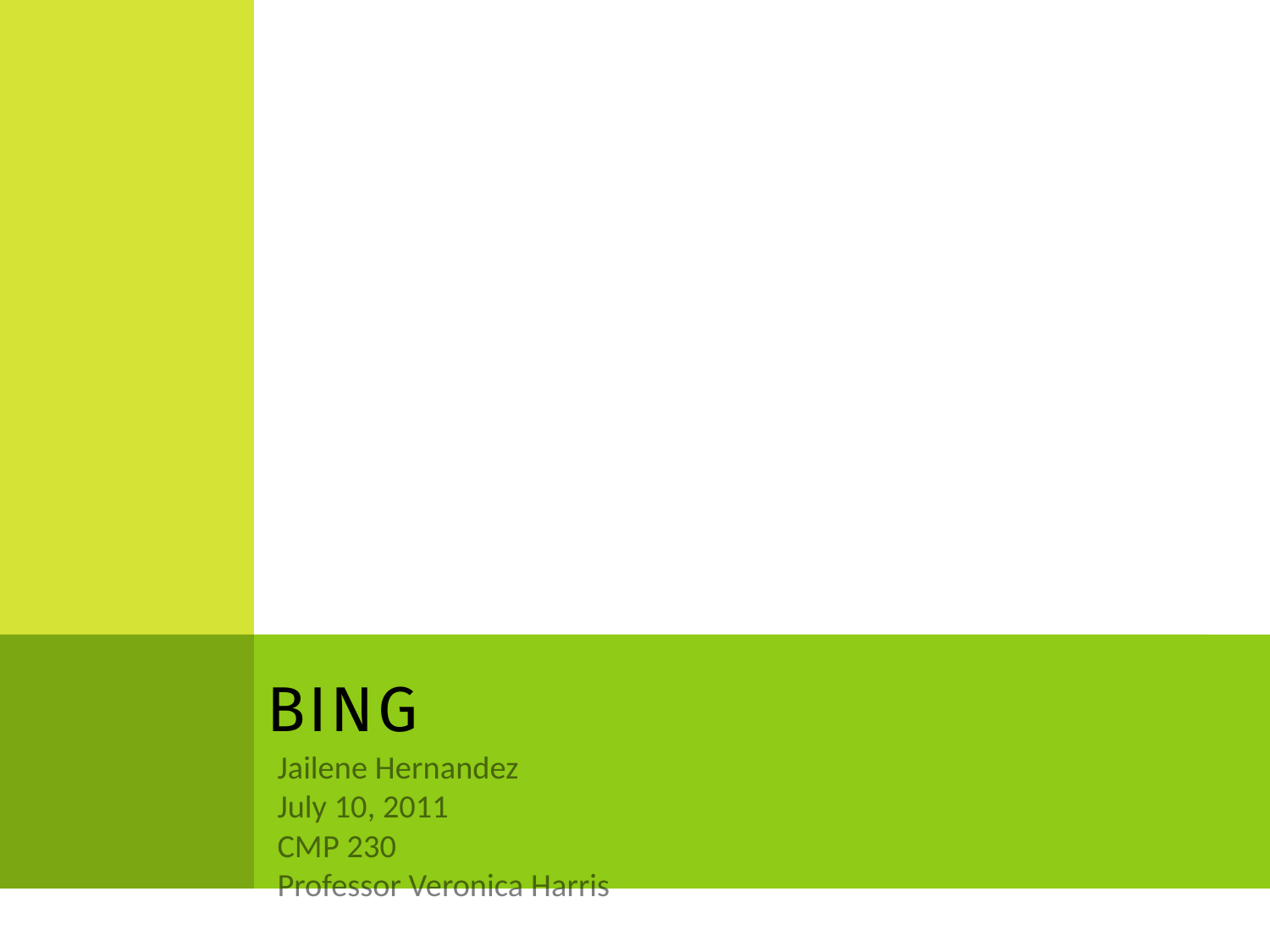

# Bing
Jailene Hernandez
July 10, 2011
CMP 230
Professor Veronica Harris